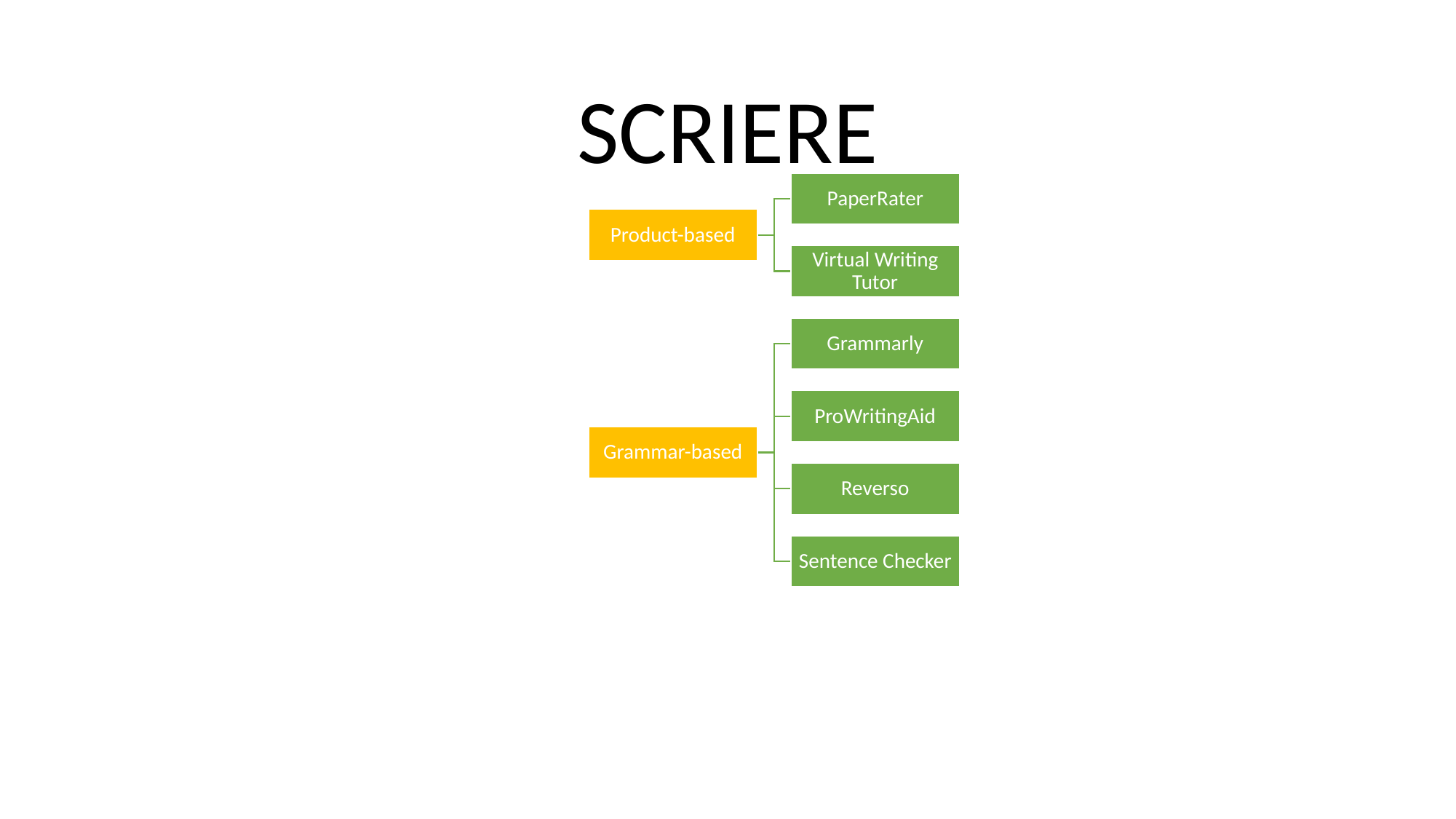

# SCRIERE
Product-based
PaperRater
Virtual Writing Tutor
Grammar-based
Grammarly
ProWritingAid
Reverso
Sentence Checker